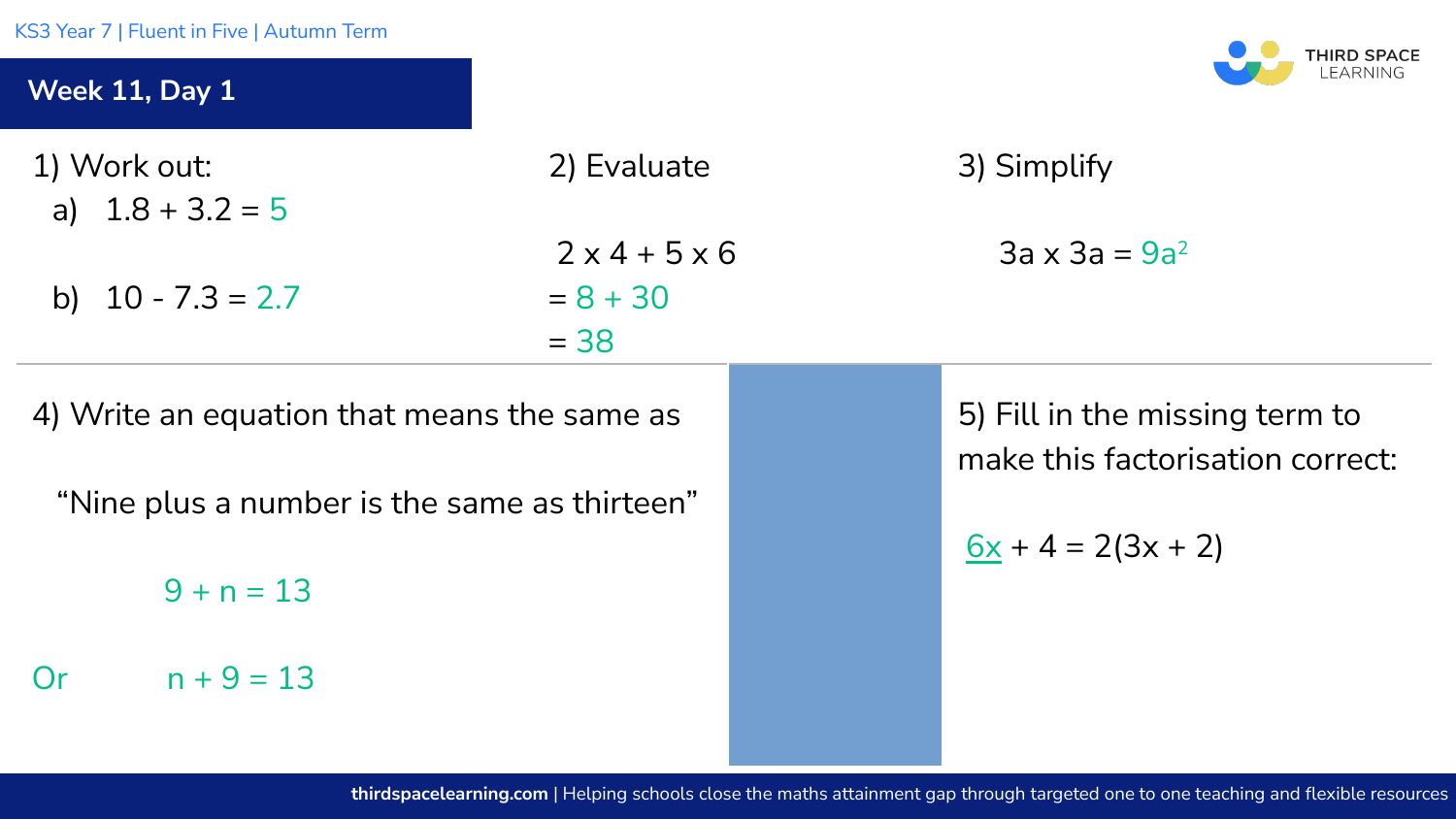

Week 11, Day 1
| 1) Work out: 1.8 + 3.2 = 5 10 - 7.3 = 2.7 |  | 2) Evaluate 2 x 4 + 5 x 6 = 8 + 30 = 38 |  | 3) Simplify 3a x 3a = 9a2 |
| --- | --- | --- | --- | --- |
| 4) Write an equation that means the same as “Nine plus a number is the same as thirteen” 9 + n = 13 Or n + 9 = 13 |  |  | 5) Fill in the missing term to make this factorisation correct: 6x + 4 = 2(3x + 2) |  |